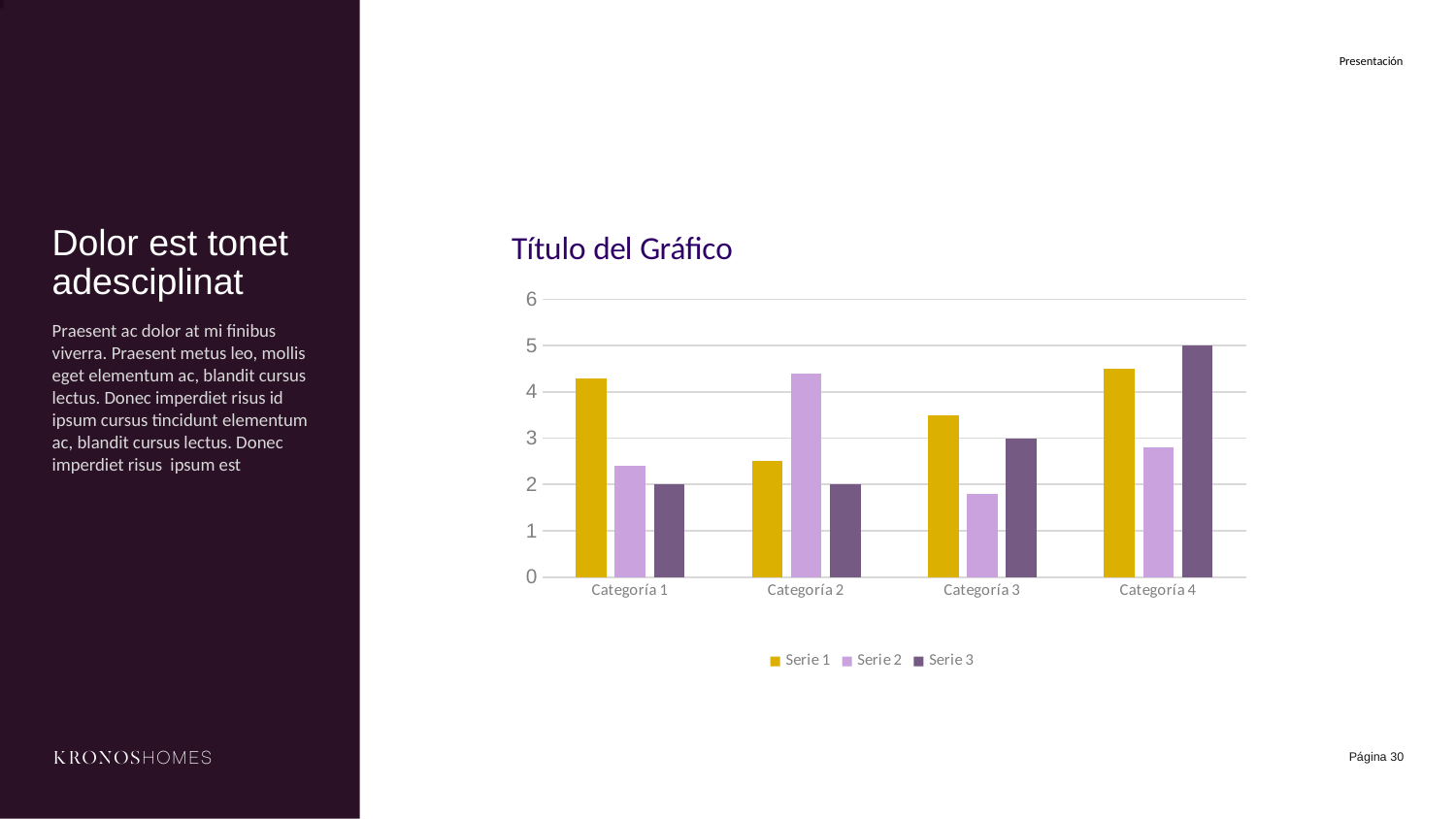

# Dolor est tonet adesciplinat

### Chart: Título del Gráfico

| Category | Serie 1 | Serie 2 | Serie 3 |
|---|---|---|---|
| Categoría 1 | 4.3 | 2.4 | 2.0 |
| Categoría 2 | 2.5 | 4.4 | 2.0 |
| Categoría 3 | 3.5 | 1.8 | 3.0 |
| Categoría 4 | 4.5 | 2.8 | 5.0 |
Praesent ac dolor at mi finibus viverra. Praesent metus leo, mollis eget elementum ac, blandit cursus lectus. Donec imperdiet risus id ipsum cursus tincidunt elementum ac, blandit cursus lectus. Donec imperdiet risus  ipsum est